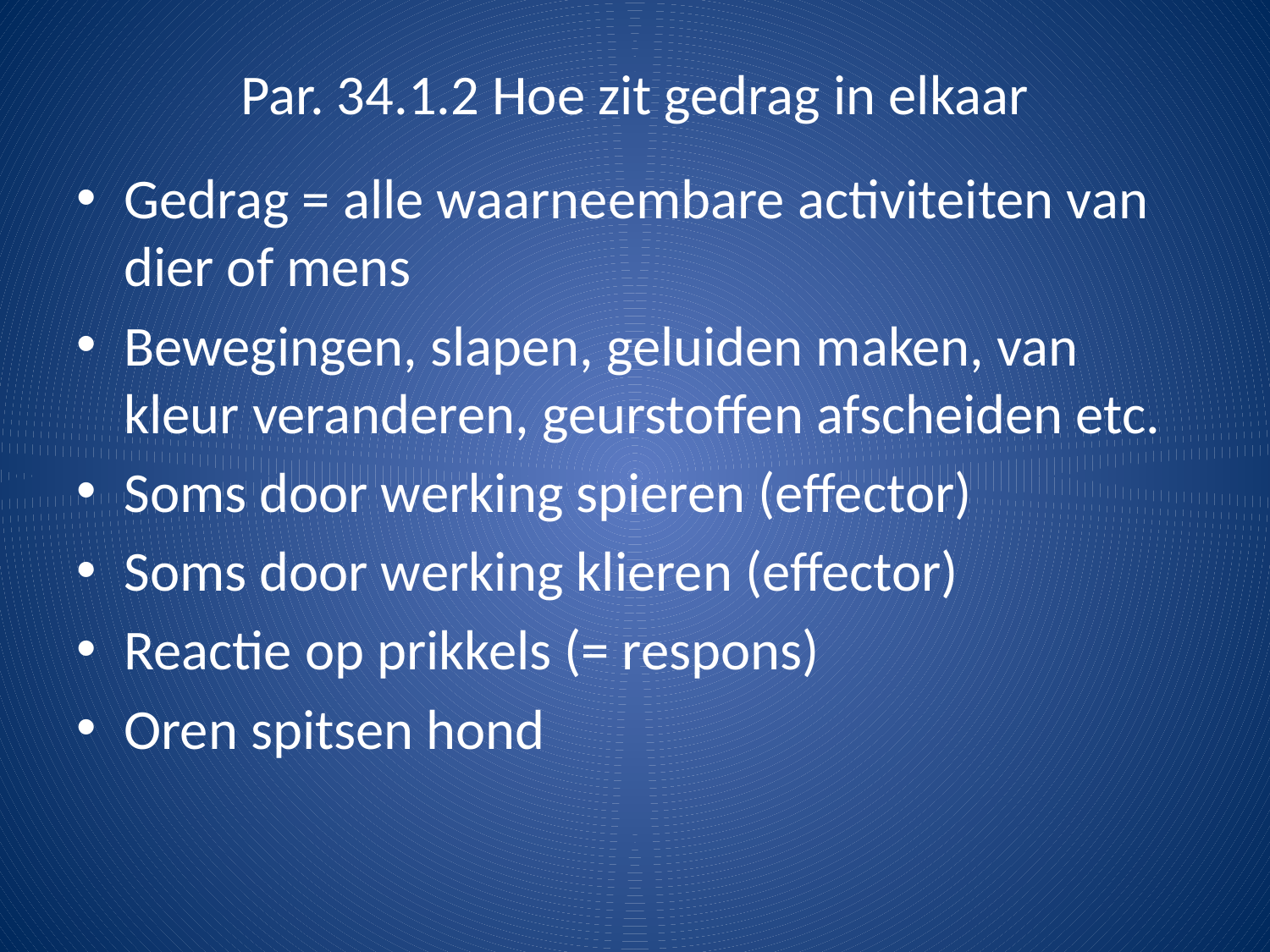

# Par. 34.1.2 Hoe zit gedrag in elkaar
Gedrag = alle waarneembare activiteiten van dier of mens
Bewegingen, slapen, geluiden maken, van kleur veranderen, geurstoffen afscheiden etc.
Soms door werking spieren (effector)
Soms door werking klieren (effector)
Reactie op prikkels (= respons)
Oren spitsen hond